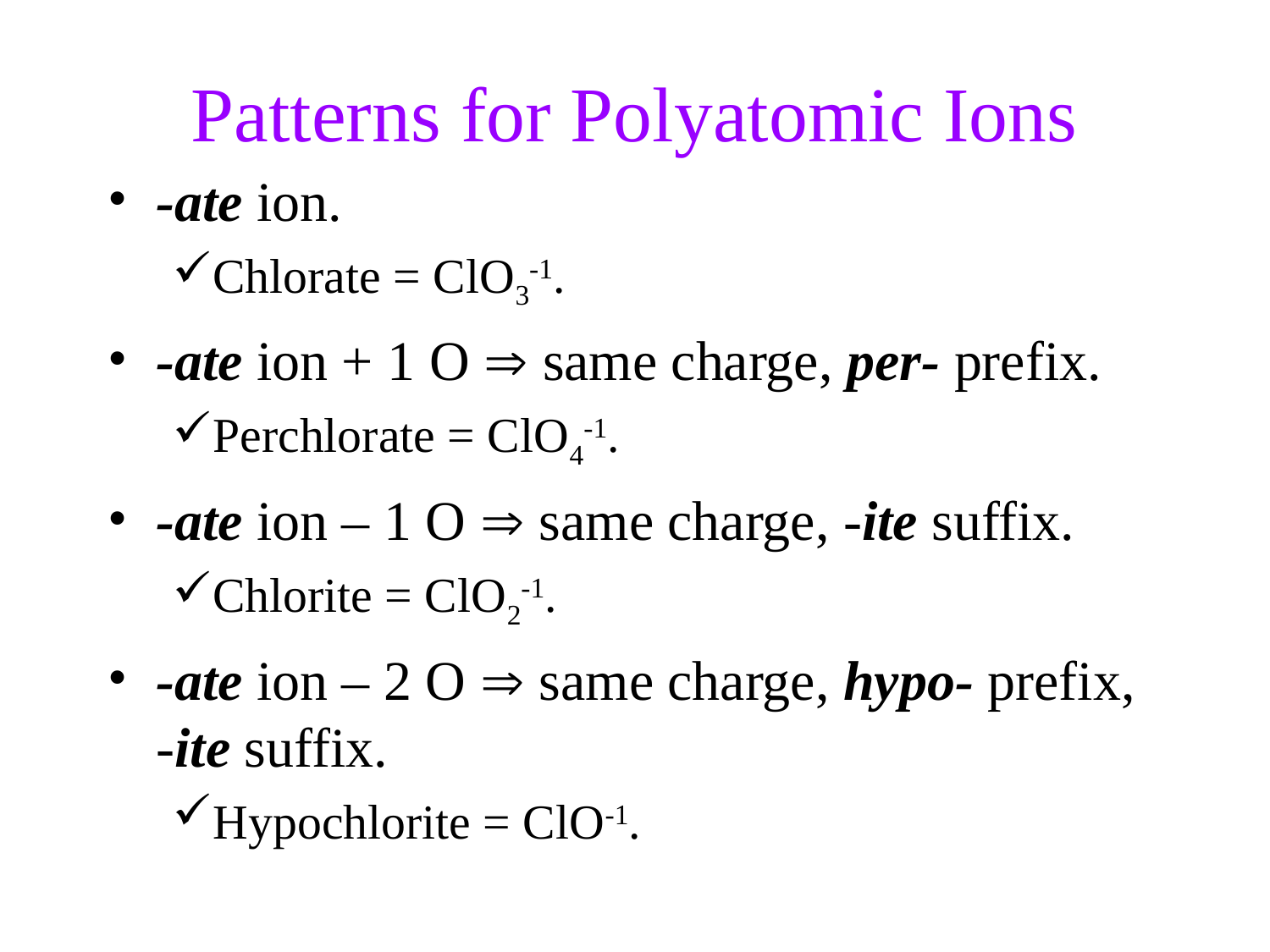

Patterns for Polyatomic Ions
-ate ion.
Chlorate = ClO3-1.
-ate ion + 1 O ⇒ same charge, per- prefix.
Perchlorate = ClO4-1.
-ate ion – 1 O ⇒ same charge, -ite suffix.
Chlorite = ClO2-1.
-ate ion – 2 O ⇒ same charge, hypo- prefix, -ite suffix.
Hypochlorite = ClO-1.